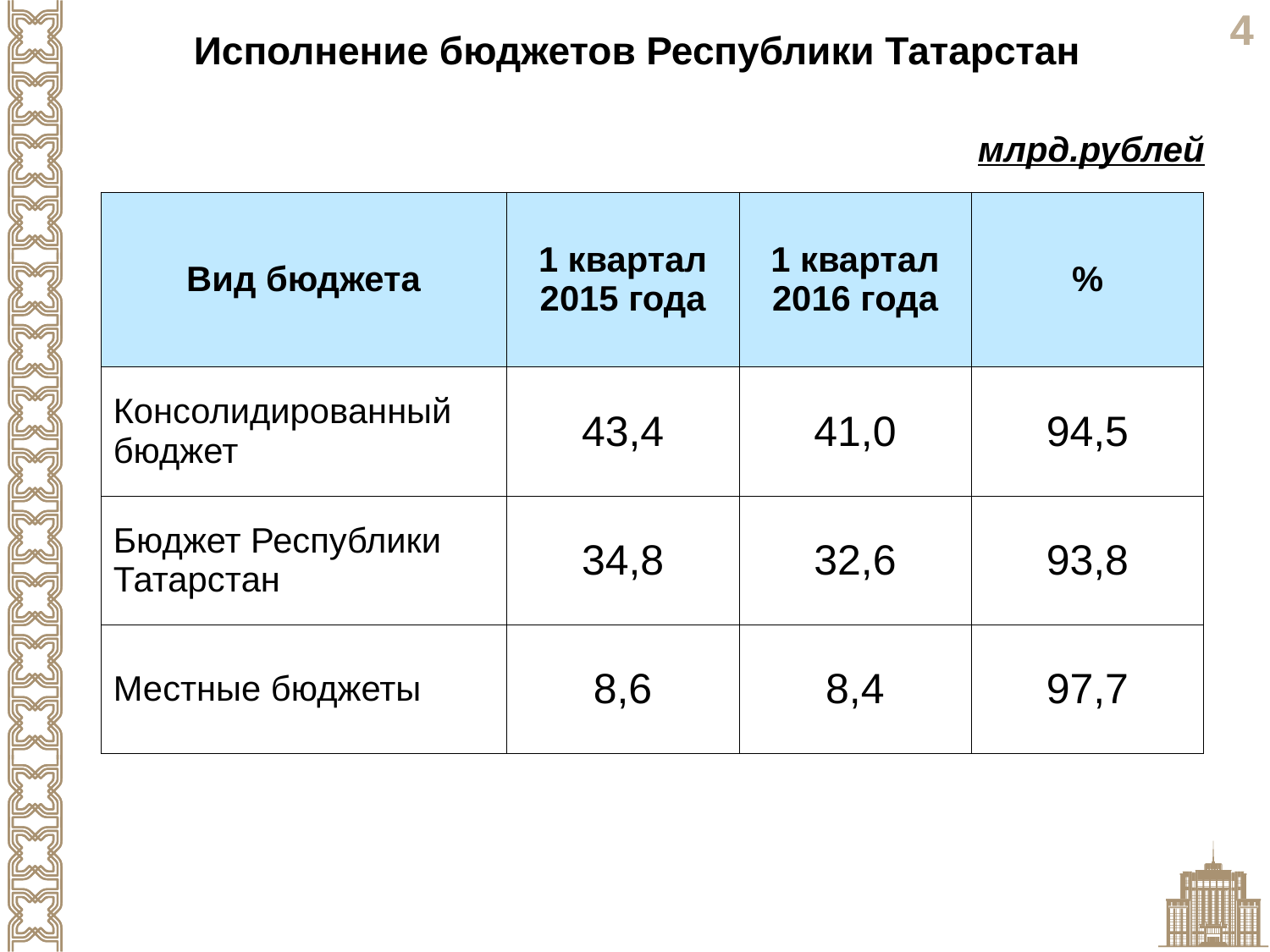

Исполнение бюджетов Республики Татарстан
млрд.рублей
| Вид бюджета | 1 квартал 2015 года | 1 квартал 2016 года | % |
| --- | --- | --- | --- |
| Консолидированный бюджет | 43,4 | 41,0 | 94,5 |
| Бюджет Республики Татарстан | 34,8 | 32,6 | 93,8 |
| Местные бюджеты | 8,6 | 8,4 | 97,7 |